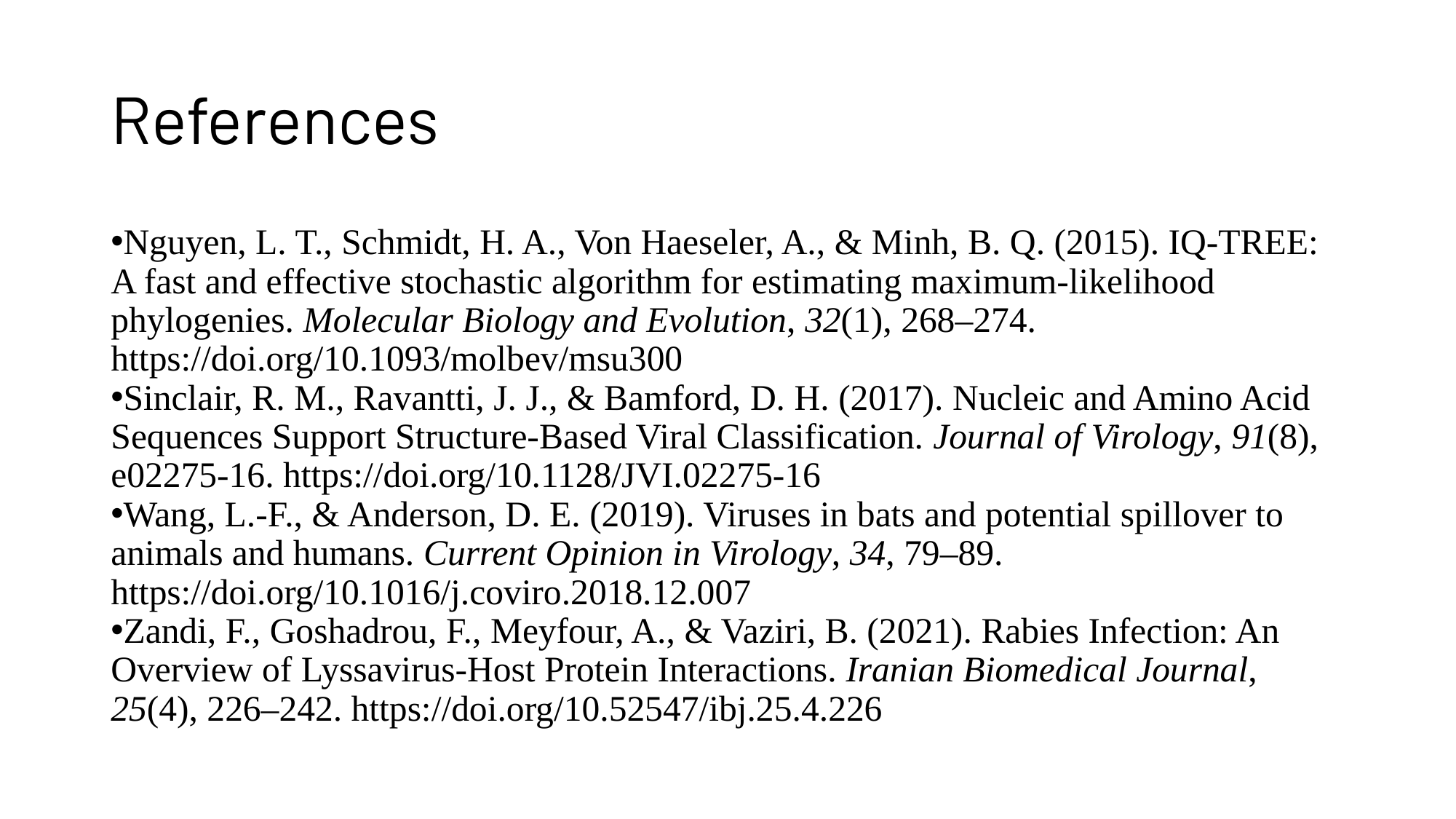

# References
Nguyen, L. T., Schmidt, H. A., Von Haeseler, A., & Minh, B. Q. (2015). IQ-TREE: A fast and effective stochastic algorithm for estimating maximum-likelihood phylogenies. Molecular Biology and Evolution, 32(1), 268–274. https://doi.org/10.1093/molbev/msu300
Sinclair, R. M., Ravantti, J. J., & Bamford, D. H. (2017). Nucleic and Amino Acid Sequences Support Structure-Based Viral Classification. Journal of Virology, 91(8), e02275-16. https://doi.org/10.1128/JVI.02275-16
Wang, L.-F., & Anderson, D. E. (2019). Viruses in bats and potential spillover to animals and humans. Current Opinion in Virology, 34, 79–89. https://doi.org/10.1016/j.coviro.2018.12.007
Zandi, F., Goshadrou, F., Meyfour, A., & Vaziri, B. (2021). Rabies Infection: An Overview of Lyssavirus-Host Protein Interactions. Iranian Biomedical Journal, 25(4), 226–242. https://doi.org/10.52547/ibj.25.4.226